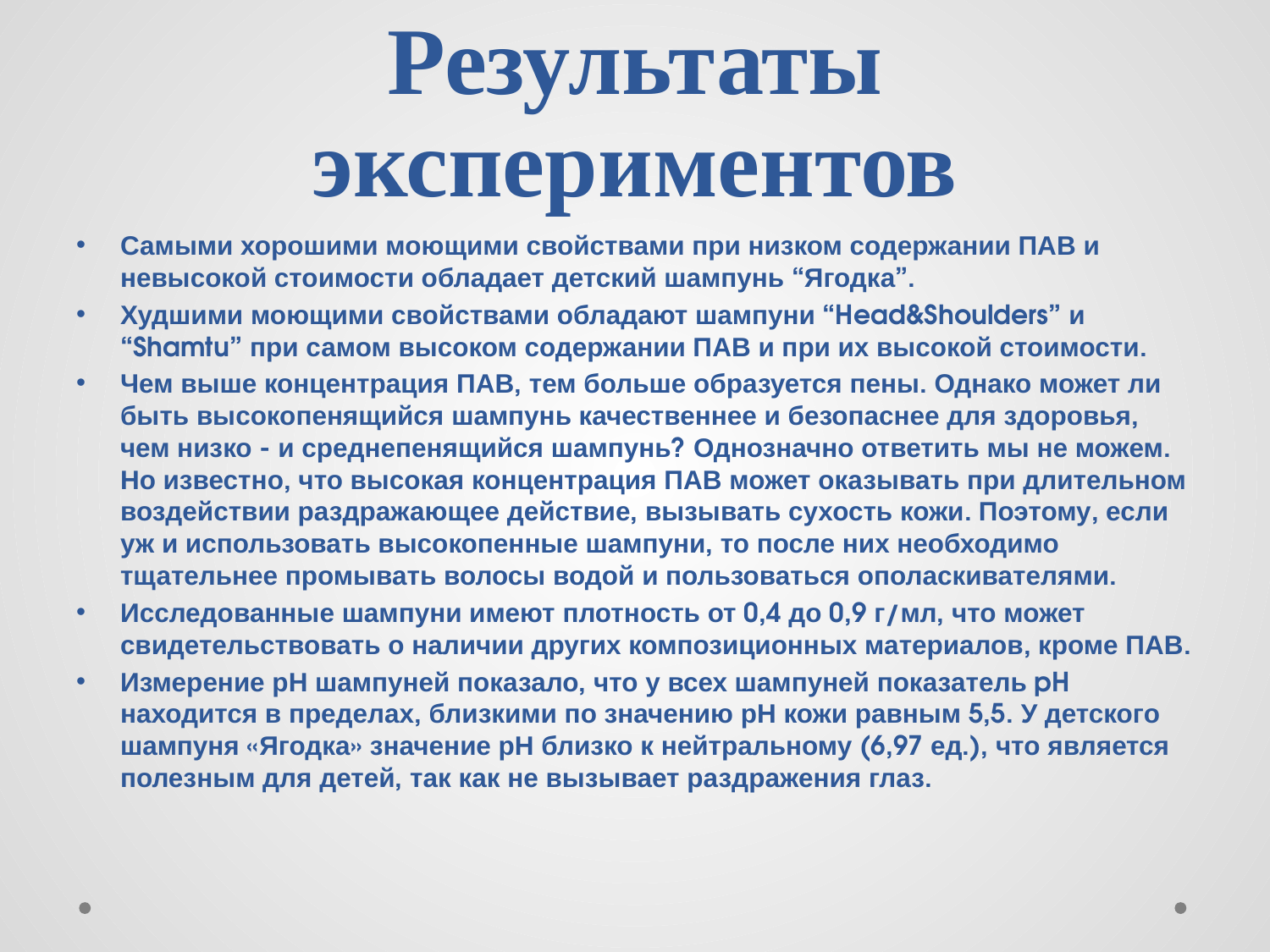

# Результаты экспериментов
Самыми хорошими моющими свойствами при низком содержании ПАВ и невысокой стоимости обладает детский шампунь “Ягодка”.
Худшими моющими свойствами обладают шампуни “Head&Shoulders” и “Shamtu” при самом высоком содержании ПАВ и при их высокой стоимости.
Чем выше концентрация ПАВ, тем больше образуется пены. Однако может ли быть высокопенящийся шампунь качественнее и безопаснее для здоровья, чем низко - и среднепенящийся шампунь? Однозначно ответить мы не можем. Но известно, что высокая концентрация ПАВ может оказывать при длительном воздействии раздражающее действие, вызывать сухость кожи. Поэтому, если уж и использовать высокопенные шампуни, то после них необходимо тщательнее промывать волосы водой и пользоваться ополаскивателями.
Исследованные шампуни имеют плотность от 0,4 до 0,9 г/мл, что может свидетельствовать о наличии других композиционных материалов, кроме ПАВ.
Измерение рН шампуней показало, что у всех шампуней показатель pH находится в пределах, близкими по значению рН кожи равным 5,5. У детского шампуня «Ягодка» значение рН близко к нейтральному (6,97 ед.), что является полезным для детей, так как не вызывает раздражения глаз.